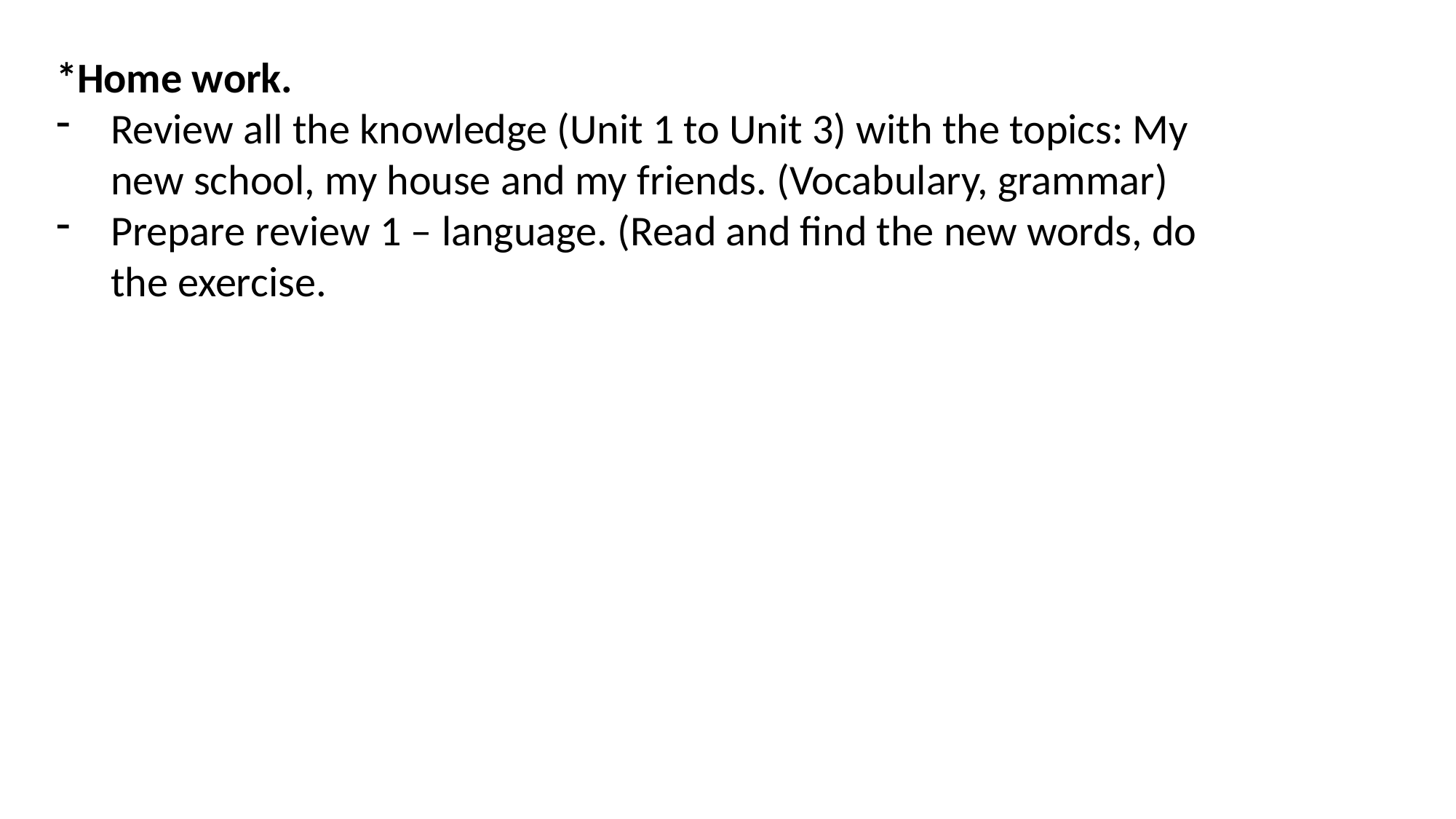

*Home work.
Review all the knowledge (Unit 1 to Unit 3) with the topics: My new school, my house and my friends. (Vocabulary, grammar)
Prepare review 1 – language. (Read and find the new words, do the exercise.